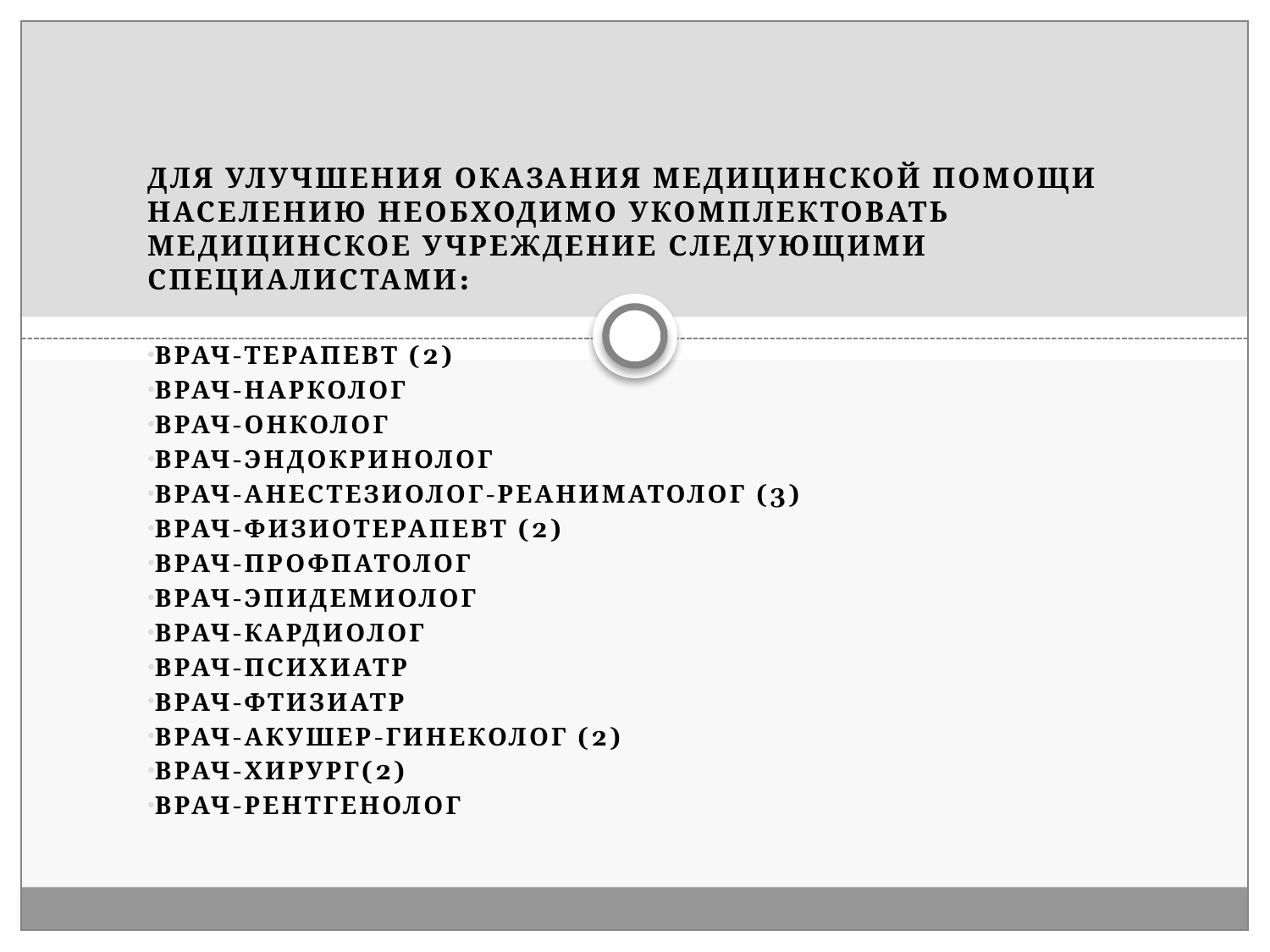

Для улучшения оказания медицинской помощи населению необходимо укомплектовать медицинское учреждение следующими специалистами:

Врач-терапевт (2)
Врач-нарколог
Врач-онколог
Врач-эндокринолог
Врач-анестезиолог-реаниматолог (3)
Врач-физиотерапевт (2)
Врач-профпатолог
Врач-эпидемиолог
Врач-кардиолог
Врач-психиатр
Врач-фтизиатр
Врач-акушер-гинеколог (2)
Врач-хирург(2)
Врач-рентгенолог